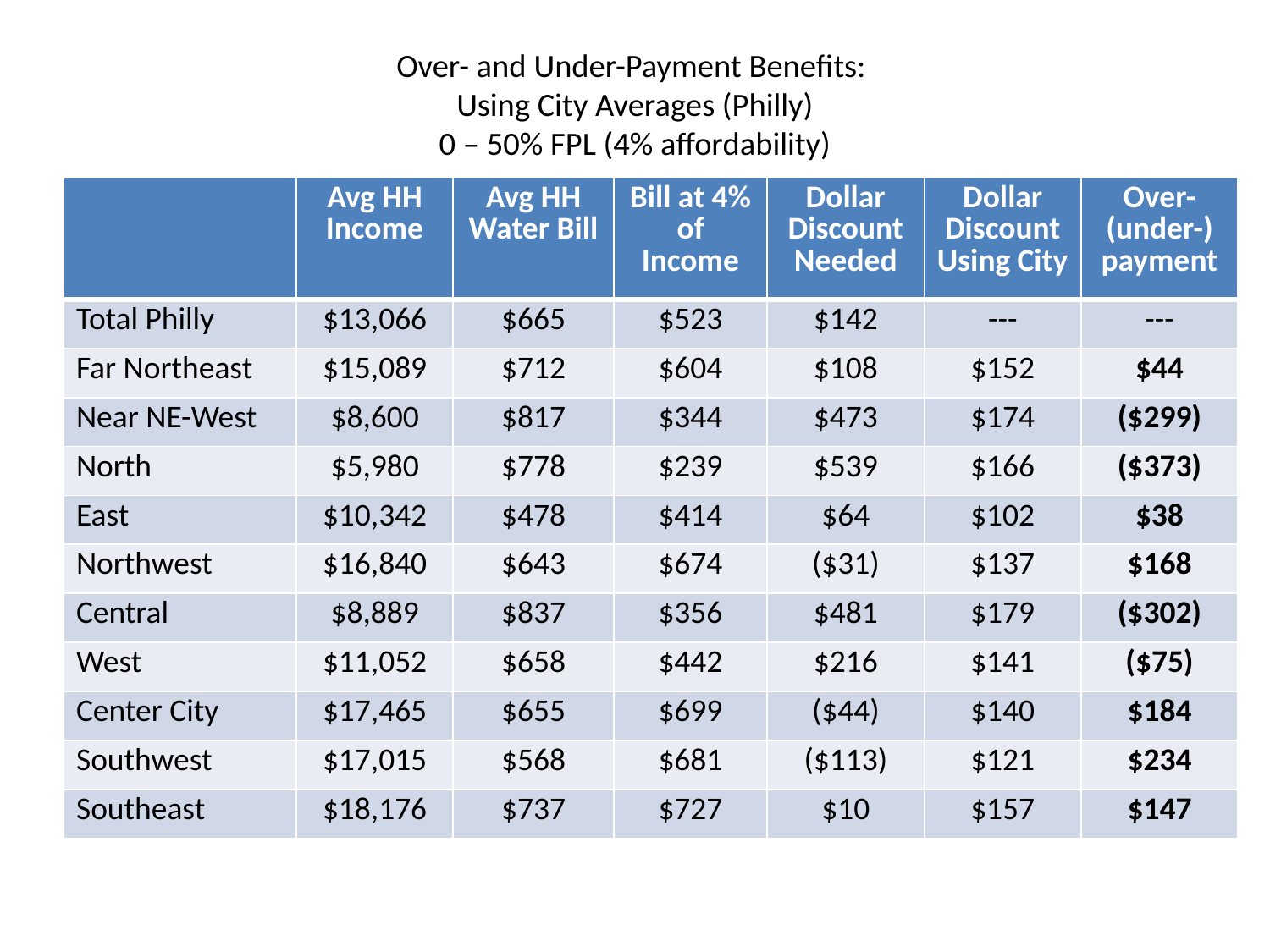

# Over- and Under-Payment Benefits: Using City Averages (Philly) 0 – 50% FPL (4% affordability)
|  | Avg HH Income | Avg HH Water Bill | Bill at 4% of Income | Dollar Discount Needed | Dollar Discount Using City | Over- (under-) payment |
| --- | --- | --- | --- | --- | --- | --- |
| Total Philly | $13,066 | $665 | $523 | $142 | --- | --- |
| Far Northeast | $15,089 | $712 | $604 | $108 | $152 | $44 |
| Near NE-West | $8,600 | $817 | $344 | $473 | $174 | ($299) |
| North | $5,980 | $778 | $239 | $539 | $166 | ($373) |
| East | $10,342 | $478 | $414 | $64 | $102 | $38 |
| Northwest | $16,840 | $643 | $674 | ($31) | $137 | $168 |
| Central | $8,889 | $837 | $356 | $481 | $179 | ($302) |
| West | $11,052 | $658 | $442 | $216 | $141 | ($75) |
| Center City | $17,465 | $655 | $699 | ($44) | $140 | $184 |
| Southwest | $17,015 | $568 | $681 | ($113) | $121 | $234 |
| Southeast | $18,176 | $737 | $727 | $10 | $157 | $147 |